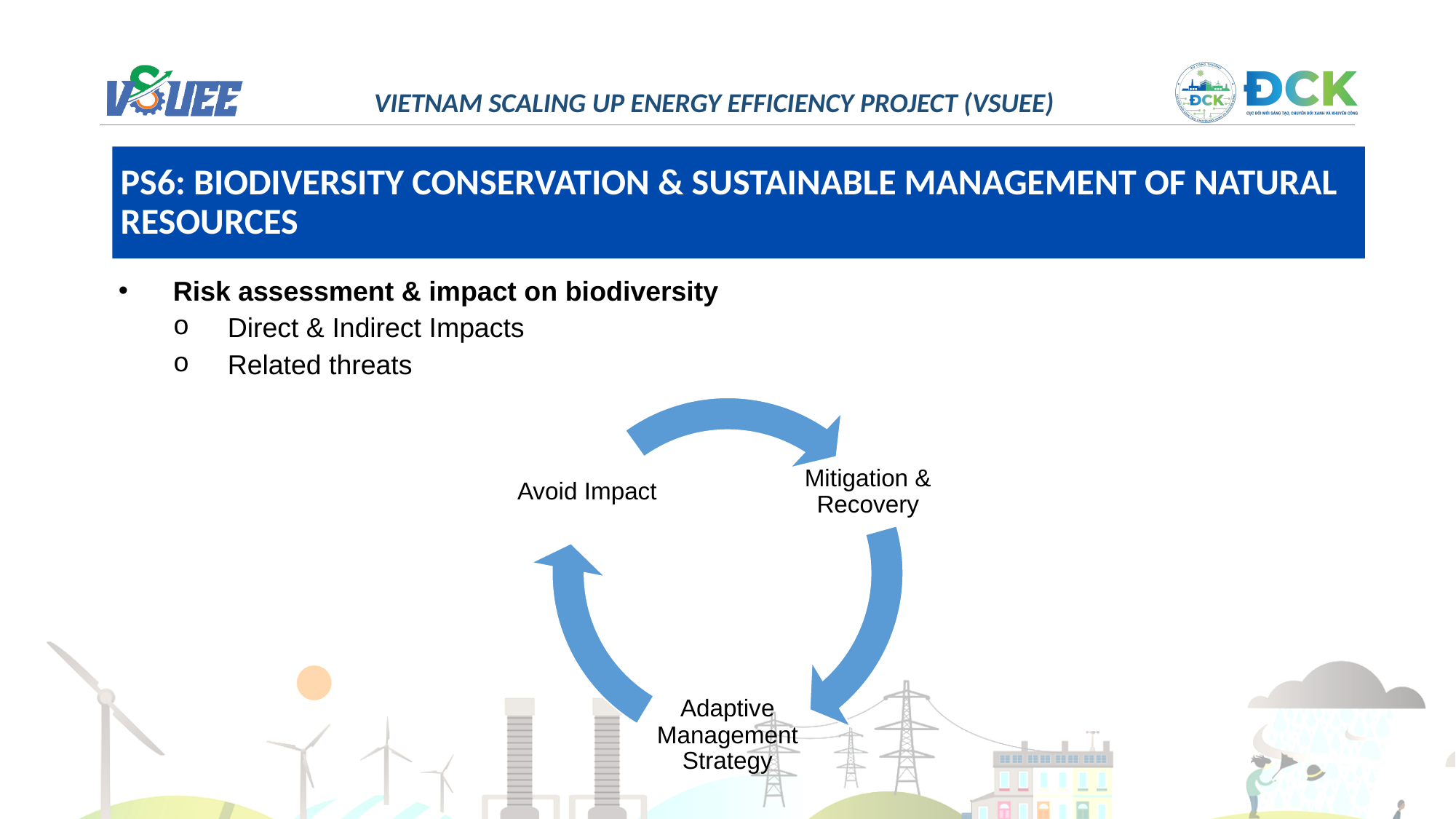

PS6: BIODIVERSITY CONSERVATION & SUSTAINABLE MANAGEMENT OF NATURAL RESOURCES
Risk assessment & impact on biodiversity
Direct & Indirect Impacts
Related threats
Mitigation & Recovery
Adaptive Management Strategy
Avoid Impact